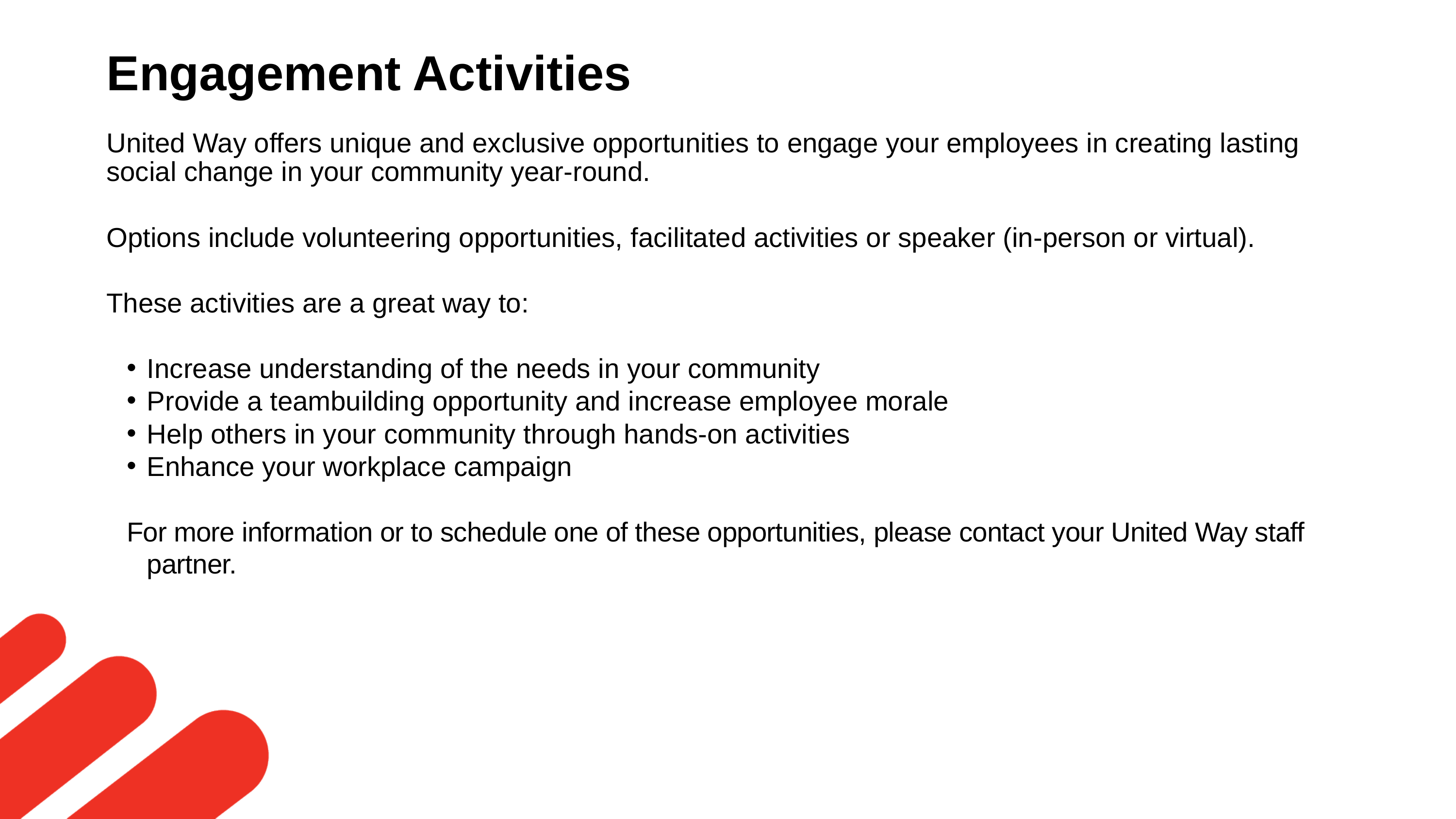

Engagement Activities
United Way offers unique and exclusive opportunities to engage your employees in creating lasting social change in your community year-round.

Options include volunteering opportunities, facilitated activities or speaker (in-person or virtual).

These activities are a great way to:

Increase understanding of the needs in your community
Provide a teambuilding opportunity and increase employee morale
Help others in your community through hands-on activities
Enhance your workplace campaign

For more information or to schedule one of these opportunities, please contact your United Way staff partner.